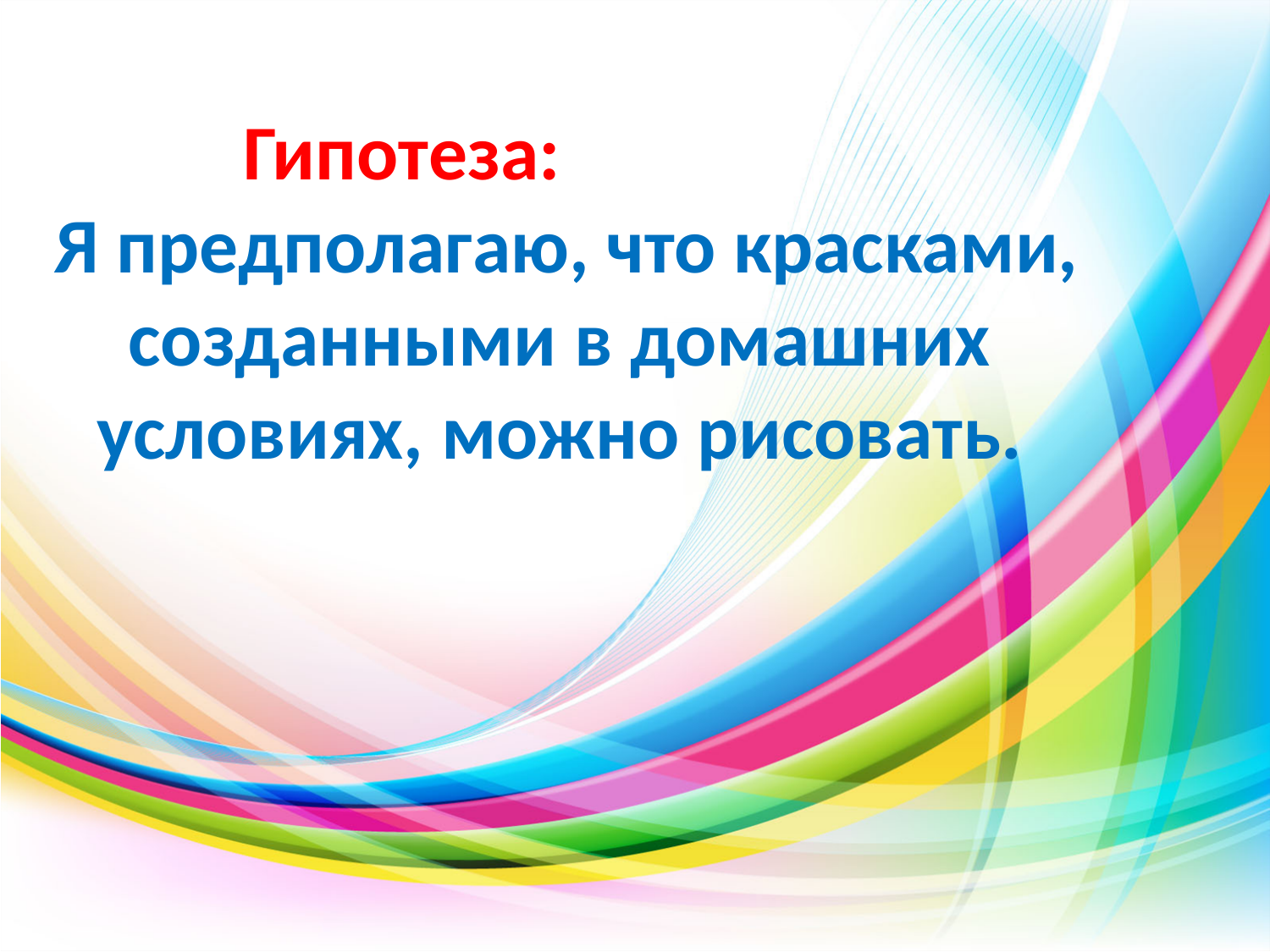

Гипотеза:
 Я предполагаю, что красками, созданными в домашних условиях, можно рисовать.